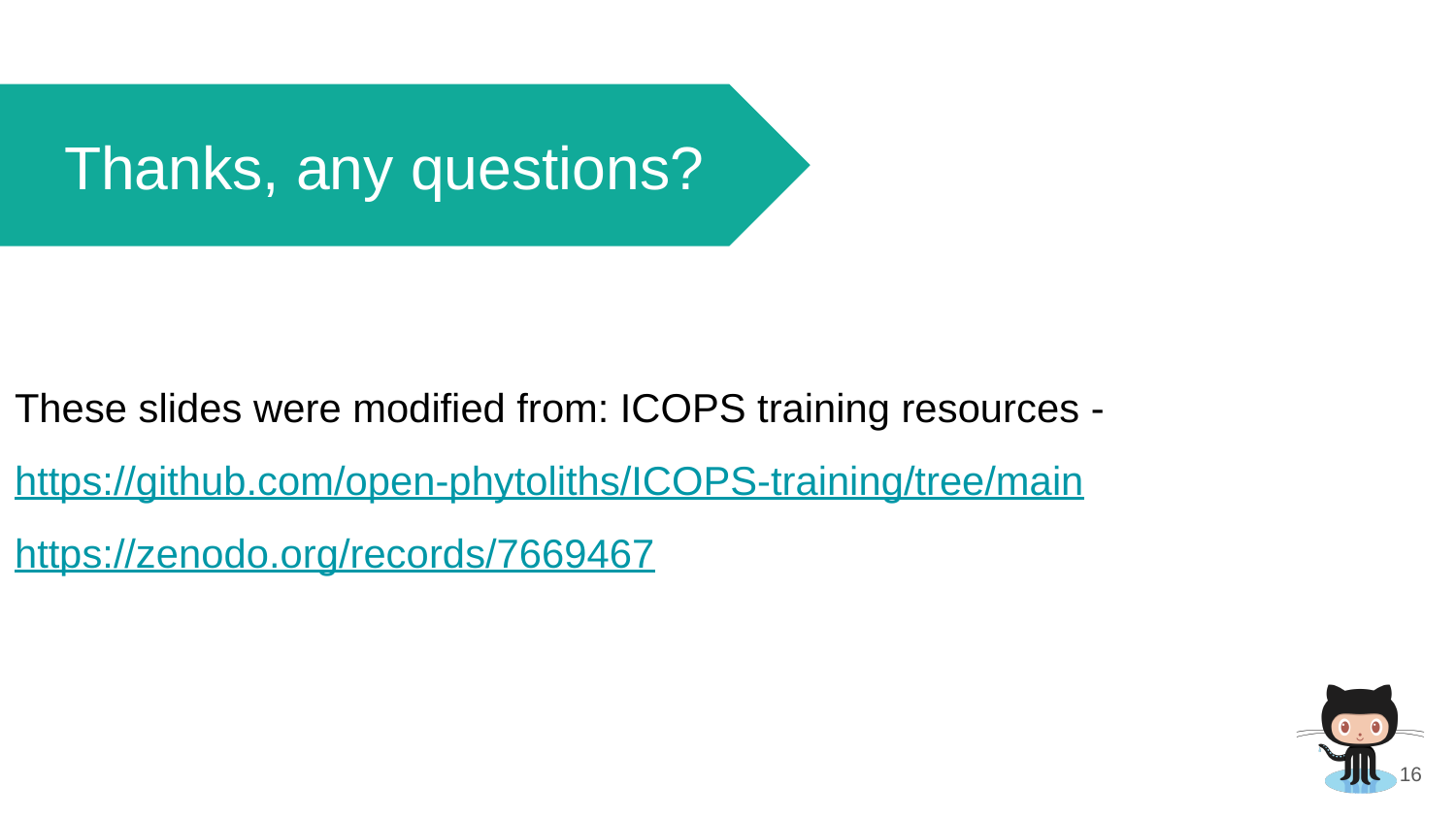

# Thanks, any questions?
These slides were modified from: ICOPS training resources - https://github.com/open-phytoliths/ICOPS-training/tree/main
https://zenodo.org/records/7669467

16